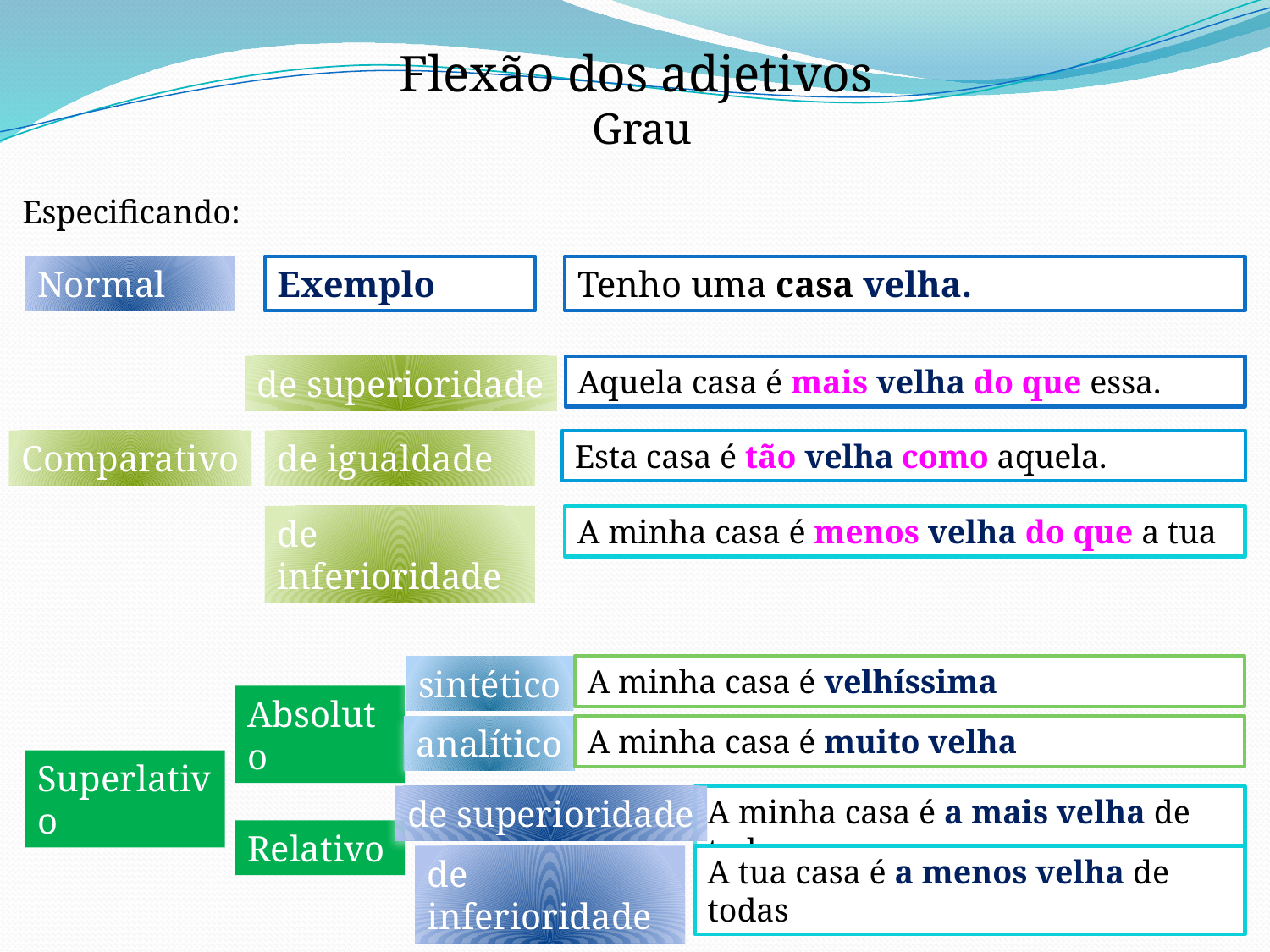

Flexão dos adjetivos
Grau
Especificando:
Normal
Exemplo
Tenho uma casa velha.
de superioridade
Aquela casa é mais velha do que essa.
Comparativo
de igualdade
Esta casa é tão velha como aquela.
de inferioridade
A minha casa é menos velha do que a tua
sintético
A minha casa é velhíssima
Absoluto
analítico
A minha casa é muito velha
Superlativo
de superioridade
A minha casa é a mais velha de todas
Relativo
de inferioridade
A tua casa é a menos velha de todas